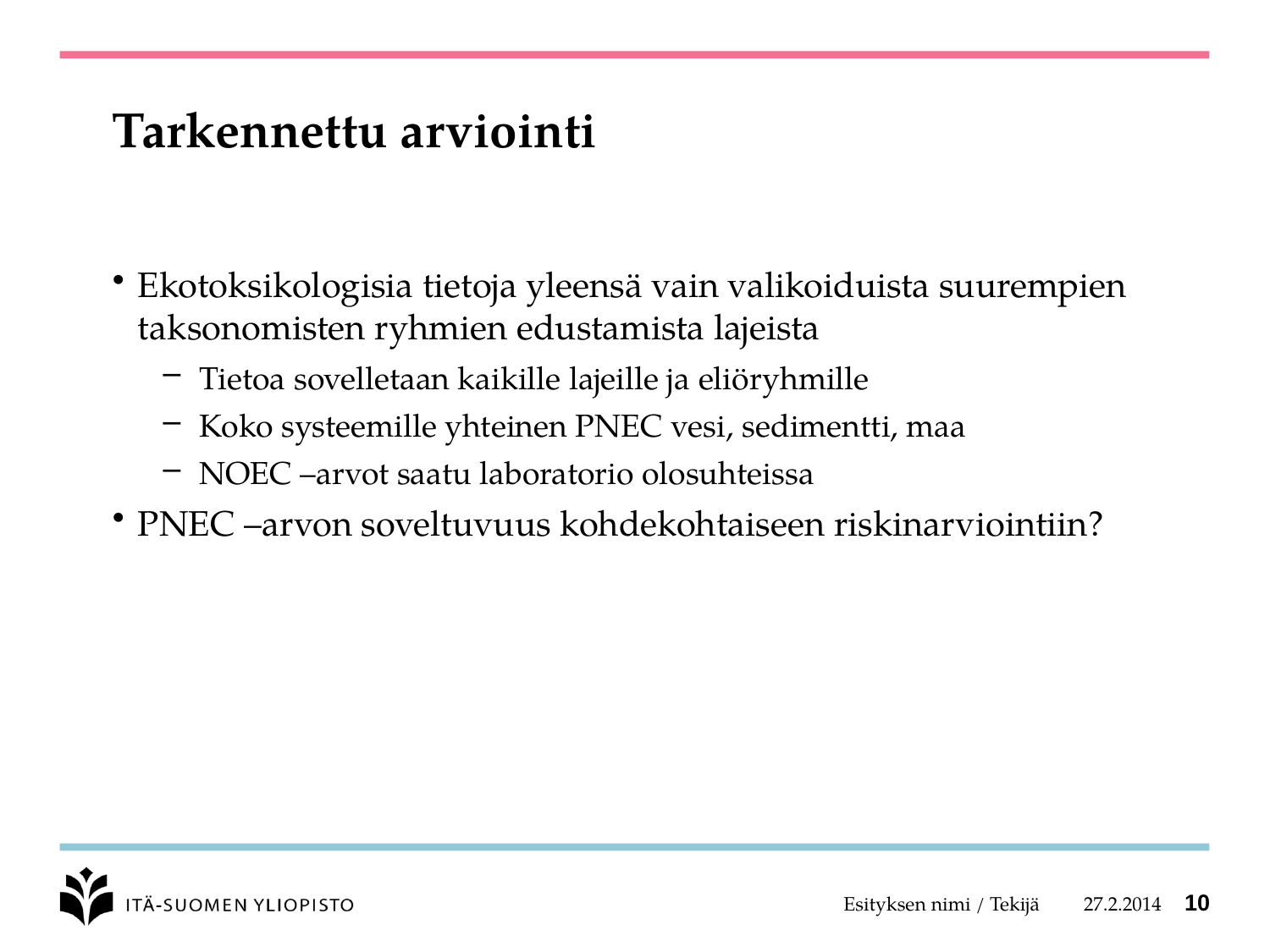

# Tarkennettu arviointi
Ekotoksikologisia tietoja yleensä vain valikoiduista suurempien taksonomisten ryhmien edustamista lajeista
Tietoa sovelletaan kaikille lajeille ja eliöryhmille
Koko systeemille yhteinen PNEC vesi, sedimentti, maa
NOEC –arvot saatu laboratorio olosuhteissa
PNEC –arvon soveltuvuus kohdekohtaiseen riskinarviointiin?

Esityksen nimi / Tekijä
27.2.2014
10